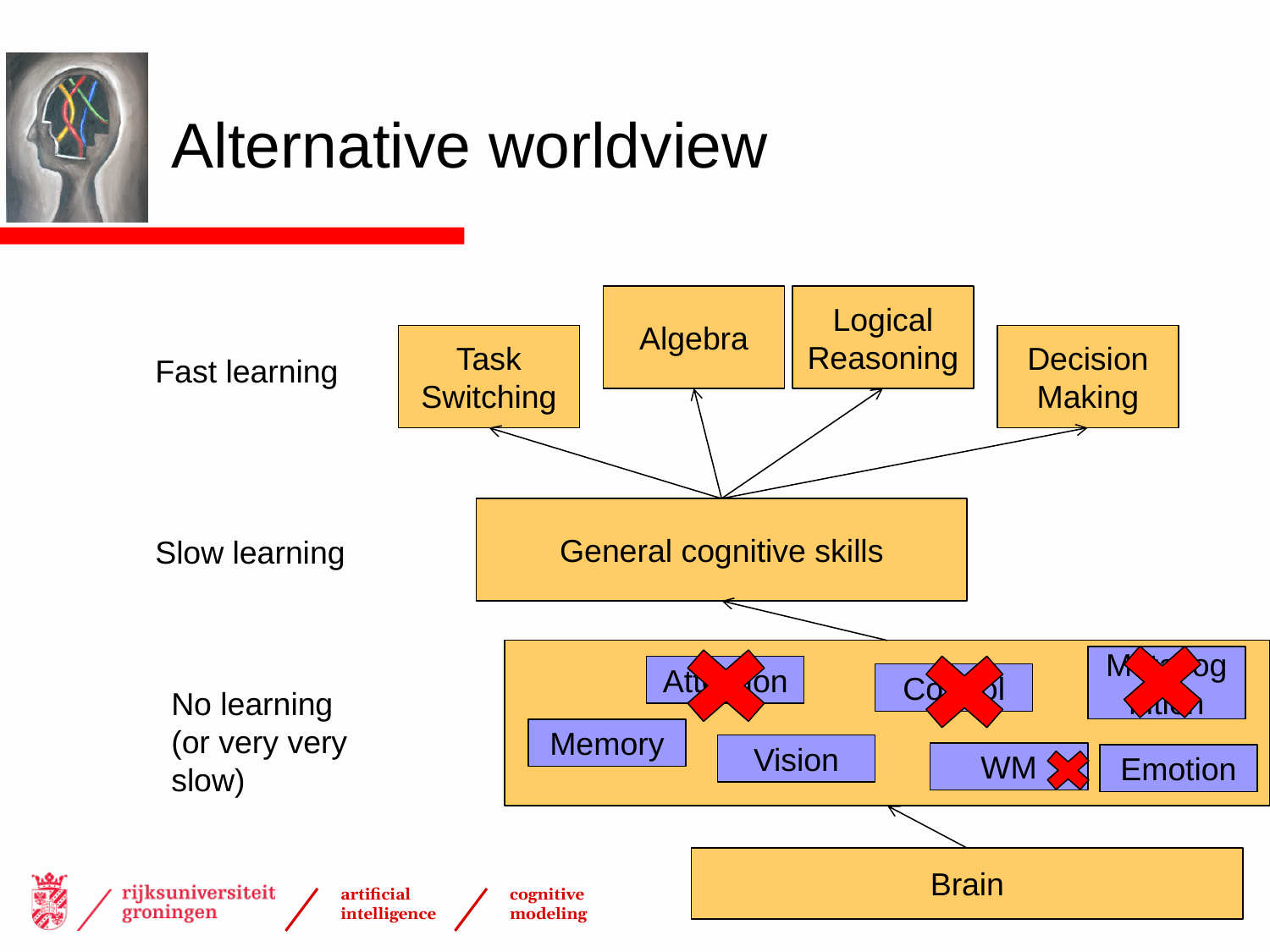

# Alternative worldview
Algebra
Logical
Reasoning
Task Switching
Decision
Making
Fast learning
General cognitive skills
Slow learning

Metacognition
Attention
Control
No learning (or very very slow)
Memory
Vision
WM

Emotion
Brain